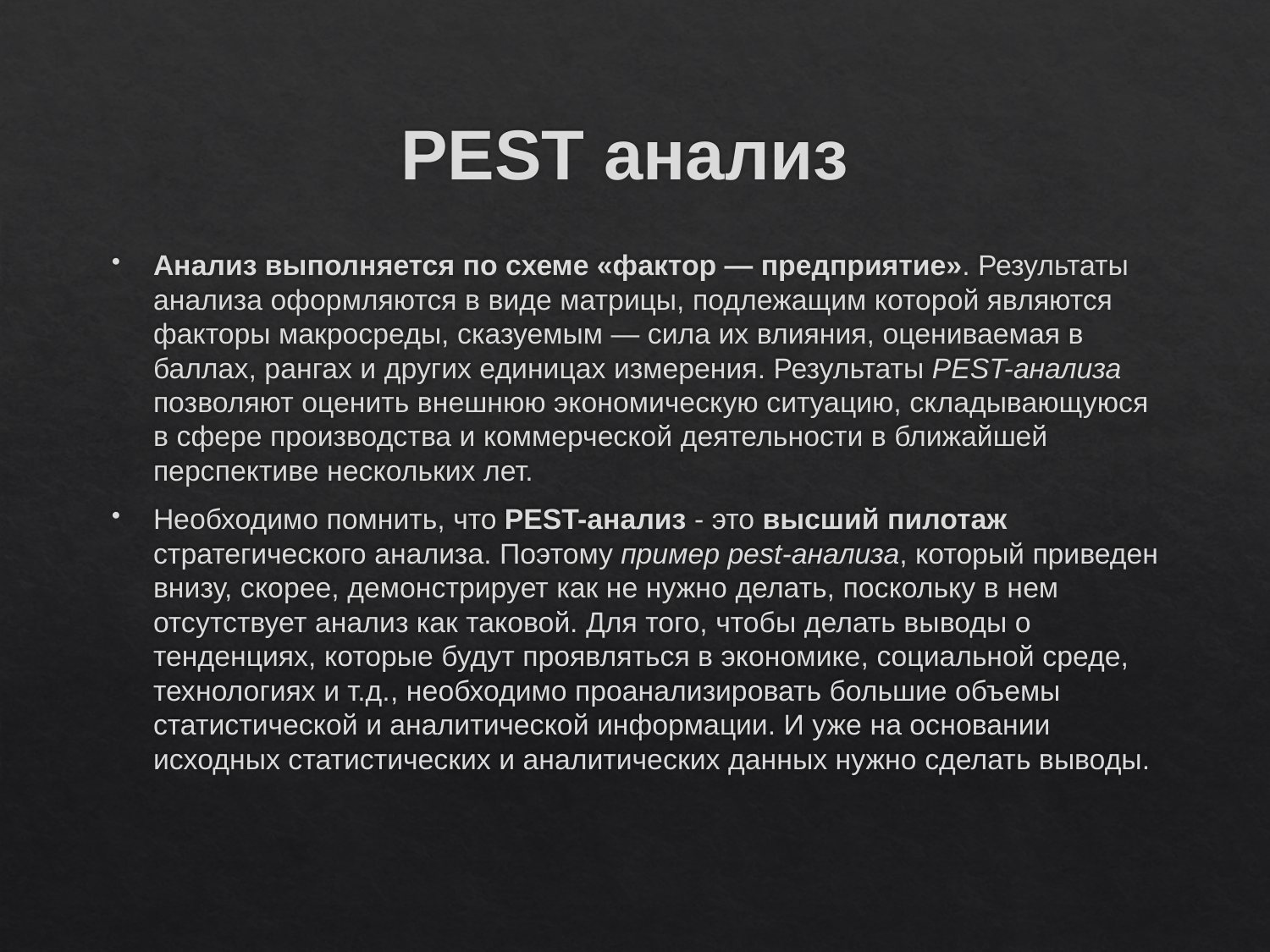

# PEST анализ
Анализ выполняется по схеме «фактор — предприятие». Результаты анализа оформляются в виде матрицы, подлежащим которой являются факторы макросреды, сказуемым — сила их влияния, оцениваемая в баллах, рангах и других единицах измерения. Результаты PEST-анализа позволяют оценить внешнюю экономическую ситуацию, складывающуюся в сфере производства и коммерческой деятельности в ближайшей перспективе нескольких лет.
Необходимо помнить, что PEST-анализ - это высший пилотаж стратегического анализа. Поэтому пример pest-анализа, который приведен внизу, скорее, демонстрирует как не нужно делать, поскольку в нем отсутствует анализ как таковой. Для того, чтобы делать выводы о тенденциях, которые будут проявляться в экономике, социальной среде, технологиях и т.д., необходимо проанализировать большие объемы статистической и аналитической информации. И уже на основании исходных статистических и аналитических данных нужно сделать выводы.